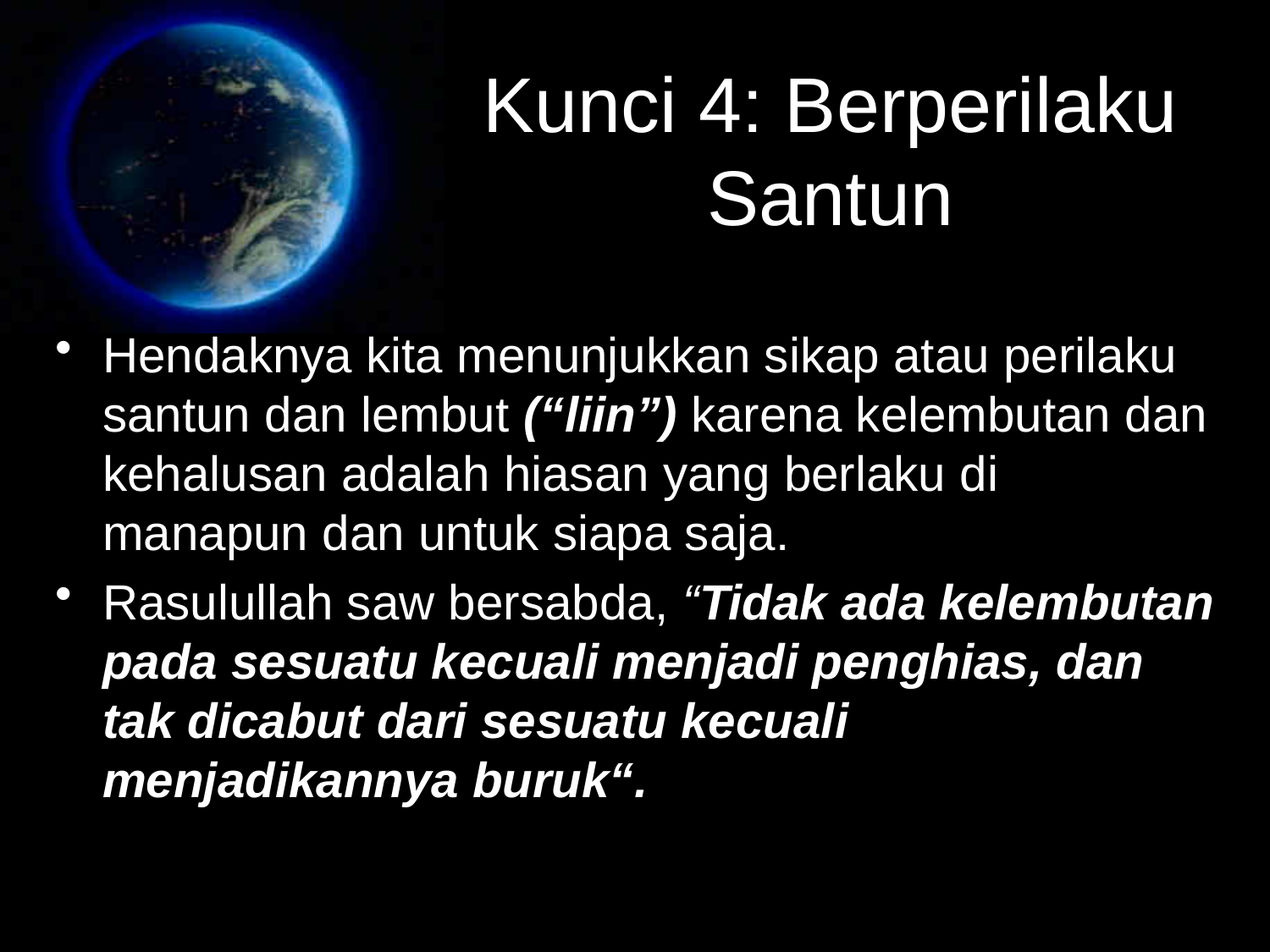

# Kunci 4: Berperilaku Santun
Hendaknya kita menunjukkan sikap atau perilaku santun dan lembut (“liin”) karena kelembutan dan kehalusan adalah hiasan yang berlaku di manapun dan untuk siapa saja.
Rasulullah saw bersabda, “Tidak ada kelembutan pada sesuatu kecuali menjadi penghias, dan tak dicabut dari sesuatu kecuali menjadikannya buruk“.